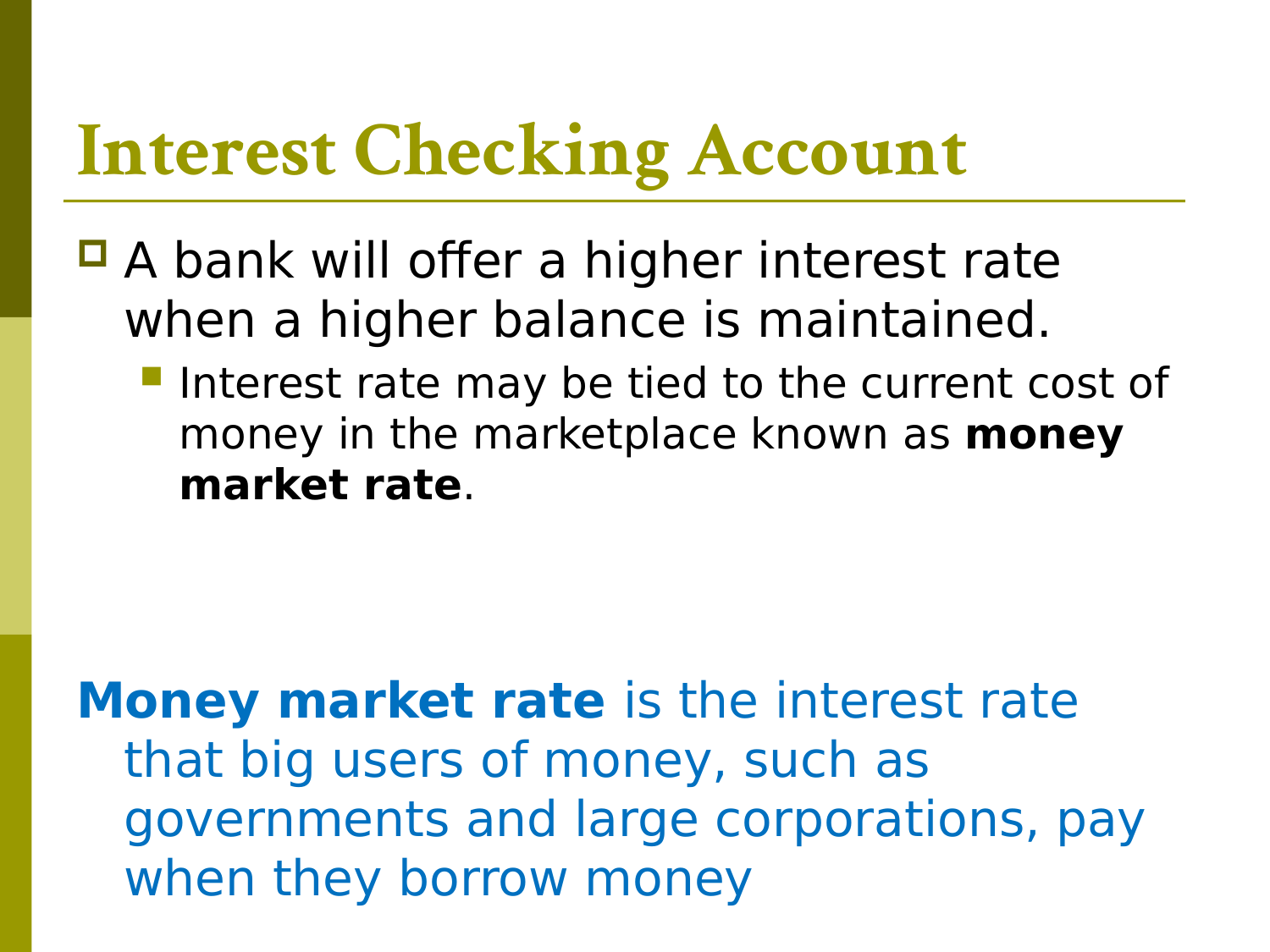

# Interest Checking Account
A bank will offer a higher interest rate when a higher balance is maintained.
Interest rate may be tied to the current cost of money in the marketplace known as money market rate.

Money market rate is the interest rate that big users of money, such as governments and large corporations, pay when they borrow money